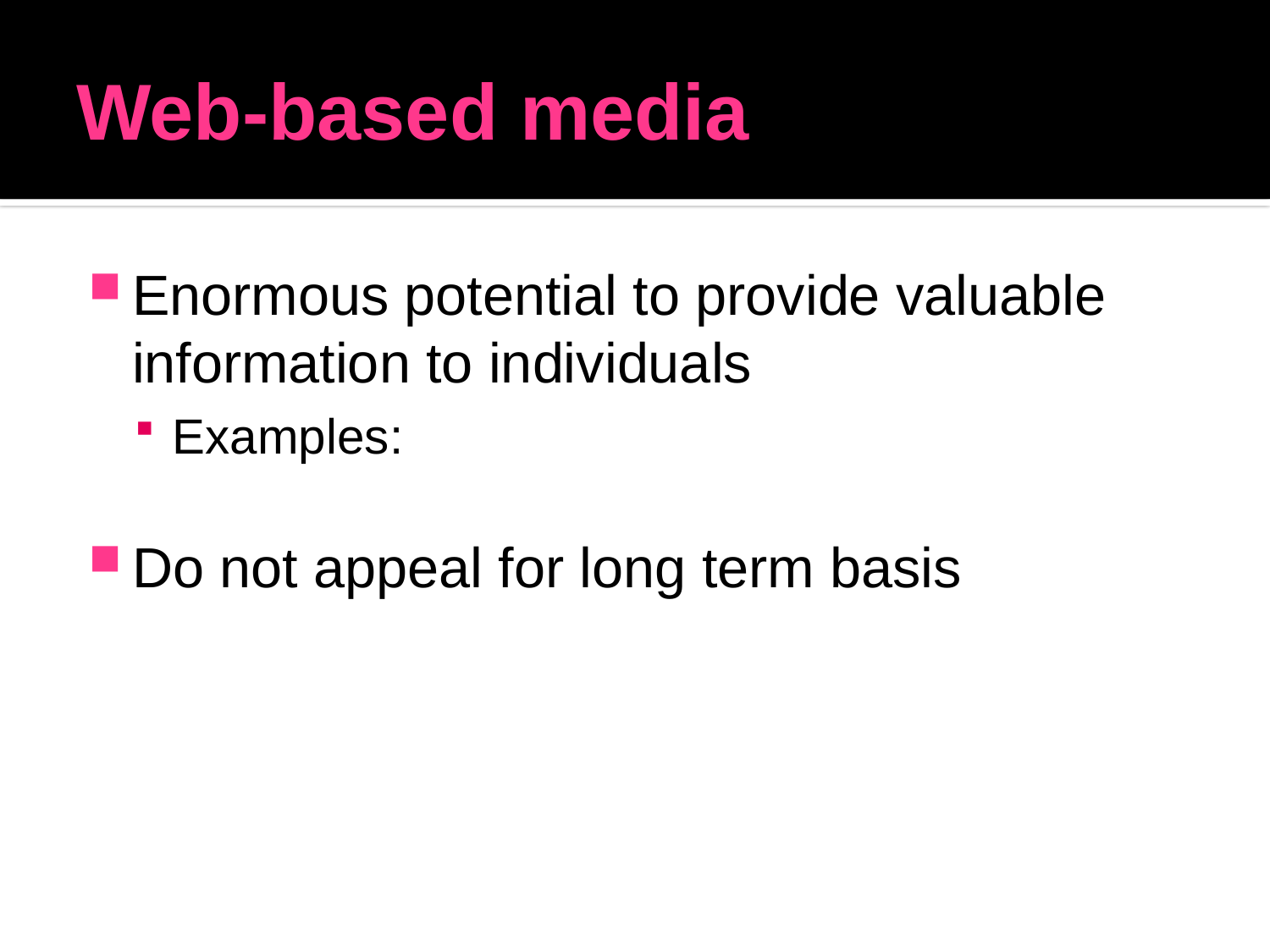

# Web-based media
Enormous potential to provide valuable information to individuals
Examples:

Do not appeal for long term basis